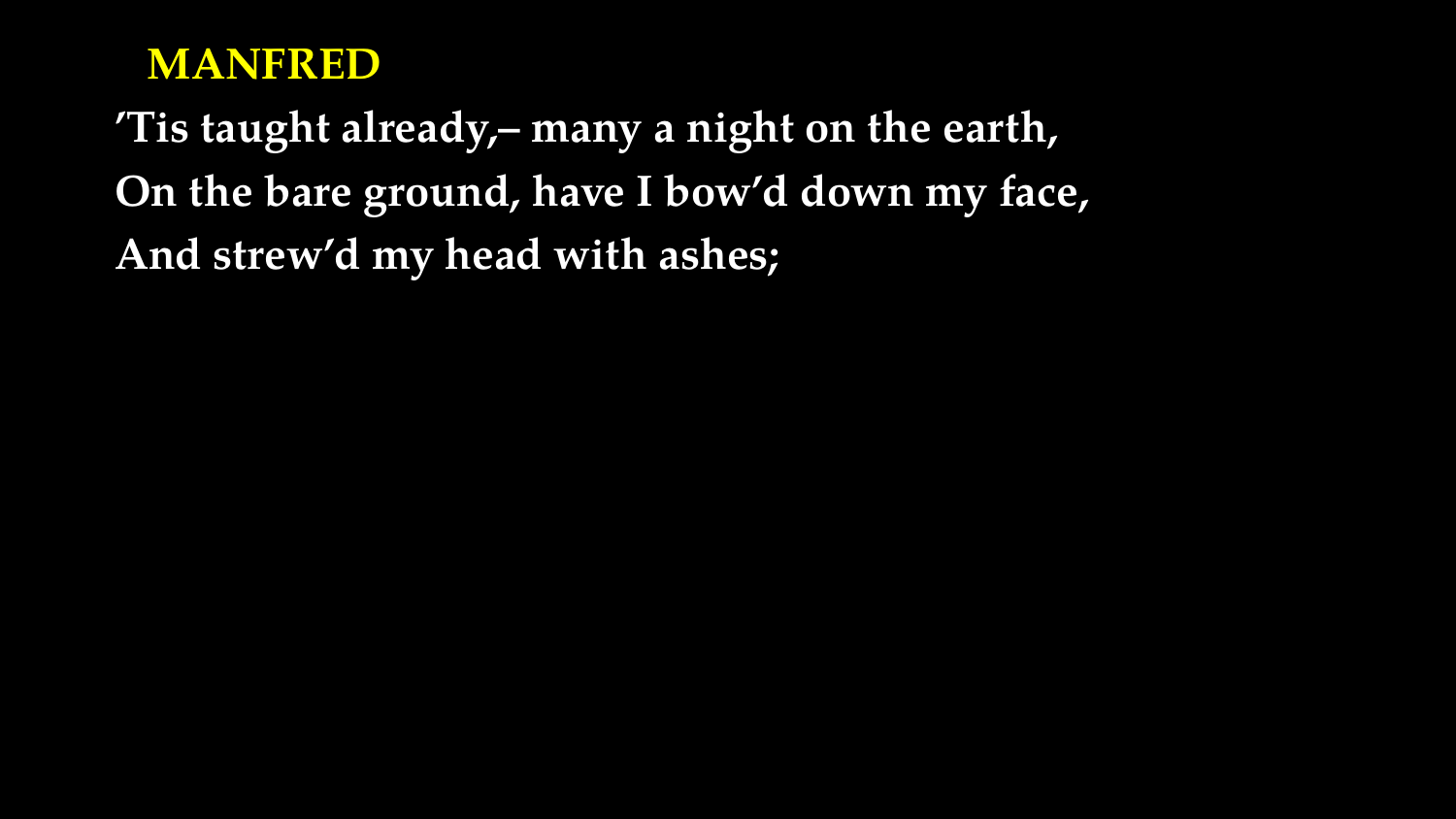

# Manfred ’Tis taught already,– many a night on the earth, On the bare ground, have I bow’d down my face, And strew’d my head with ashes;